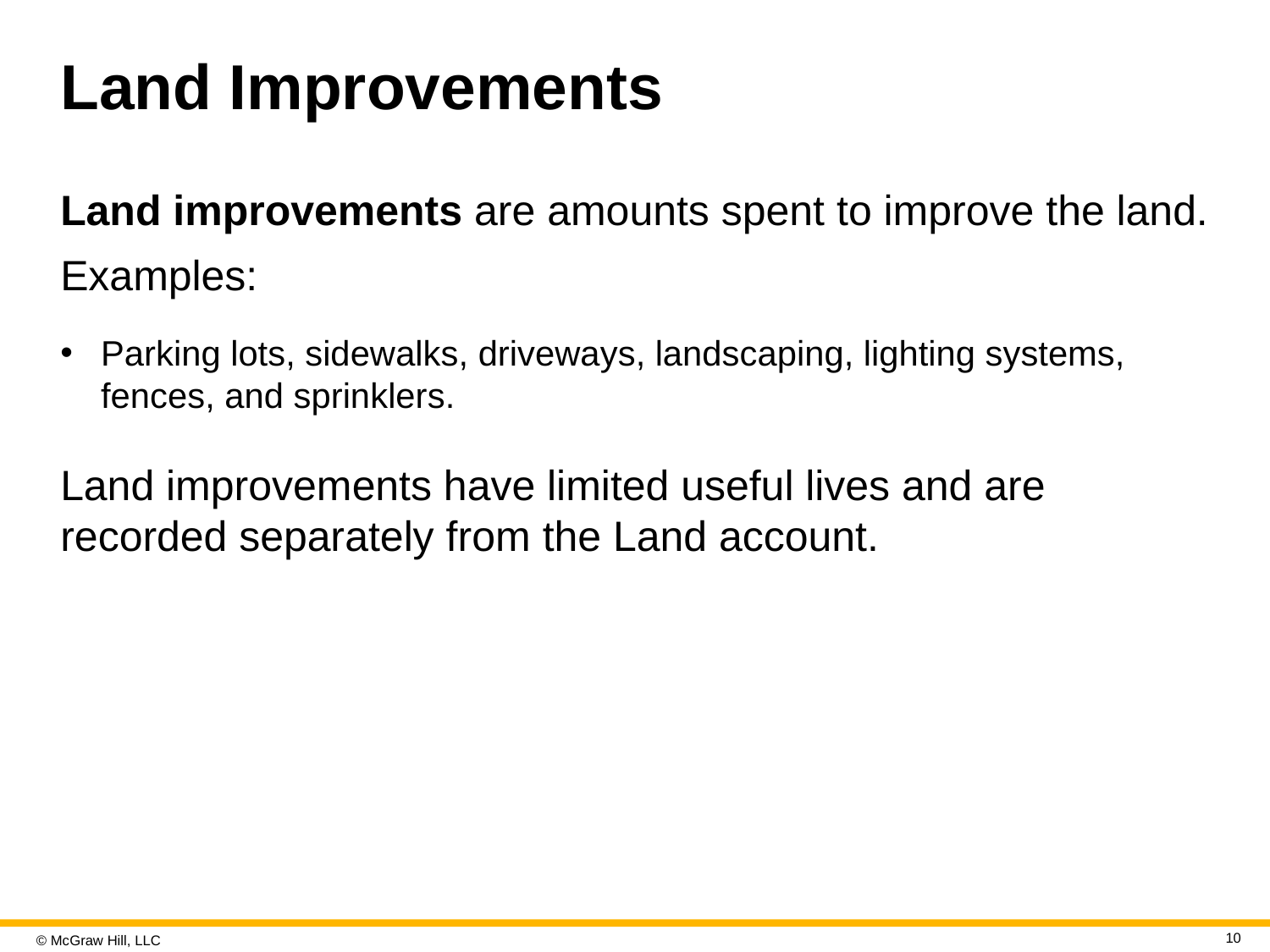

# Land Improvements
Land improvements are amounts spent to improve the land.
Examples:
Parking lots, sidewalks, driveways, landscaping, lighting systems, fences, and sprinklers.
Land improvements have limited useful lives and are recorded separately from the Land account.
10